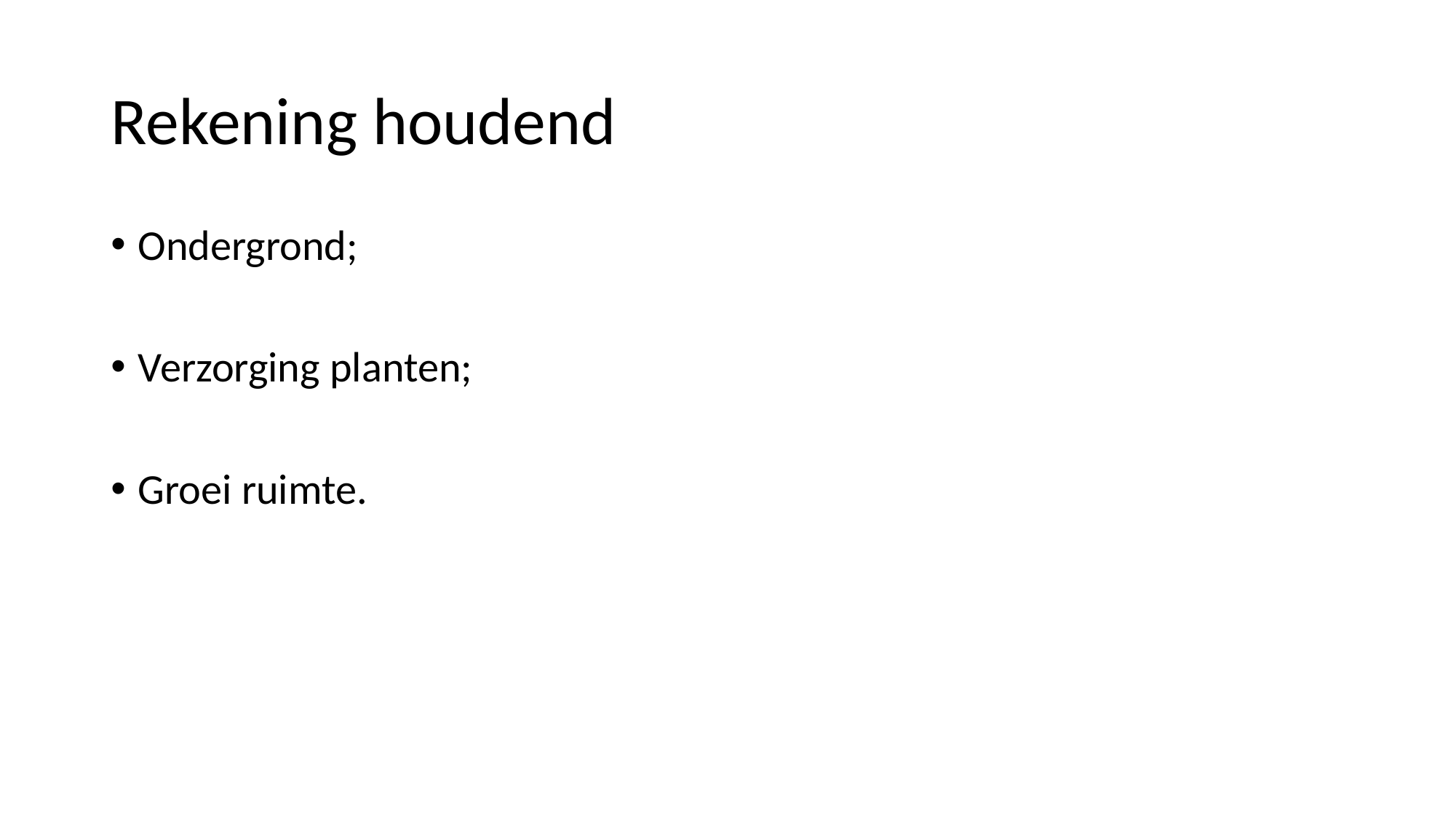

# Rekening houdend
Ondergrond;

Verzorging planten;

Groei ruimte.